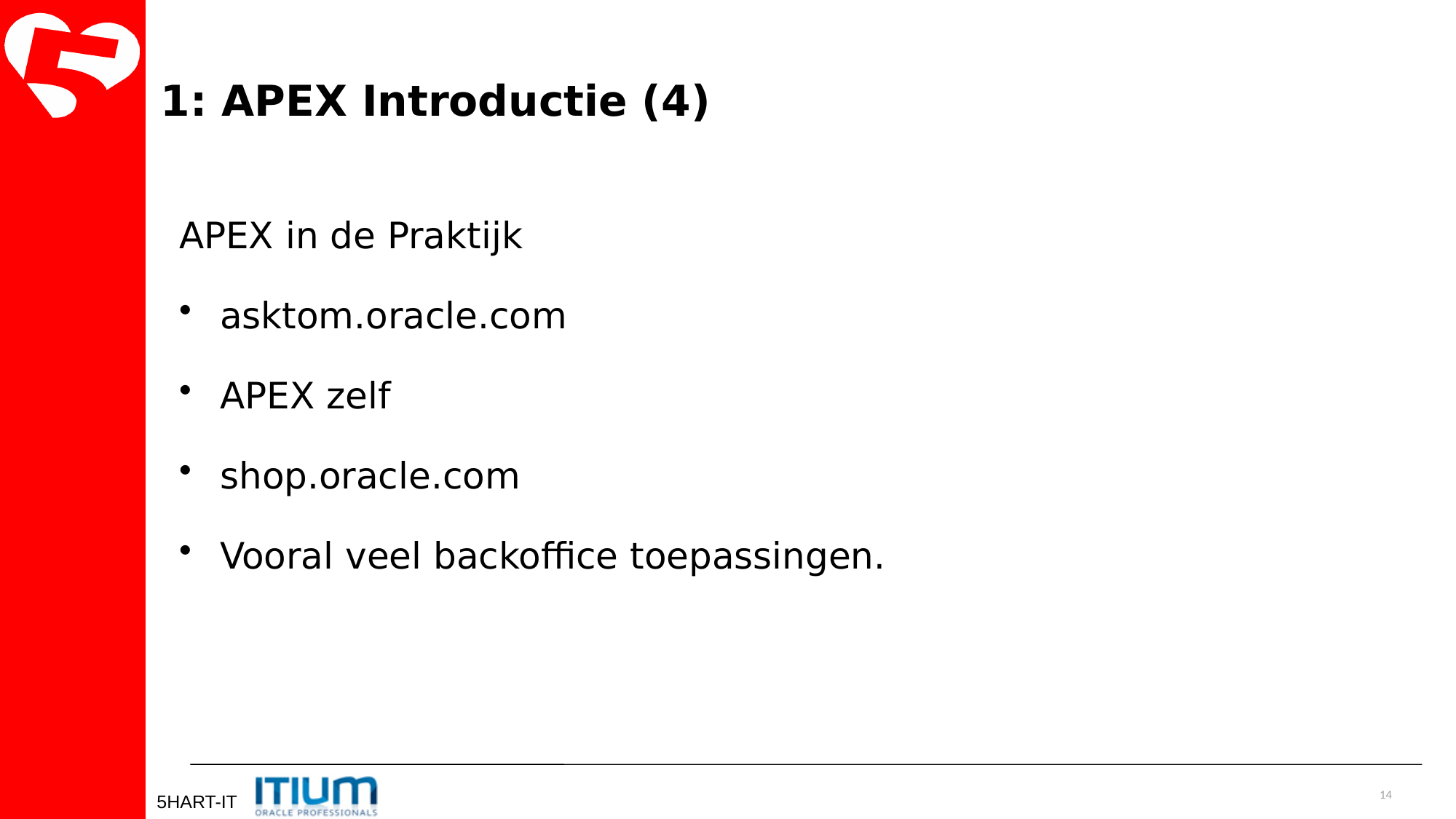

1: APEX Introductie (4)
APEX in de Praktijk
asktom.oracle.com
APEX zelf
shop.oracle.com
Vooral veel backoffice toepassingen.
14